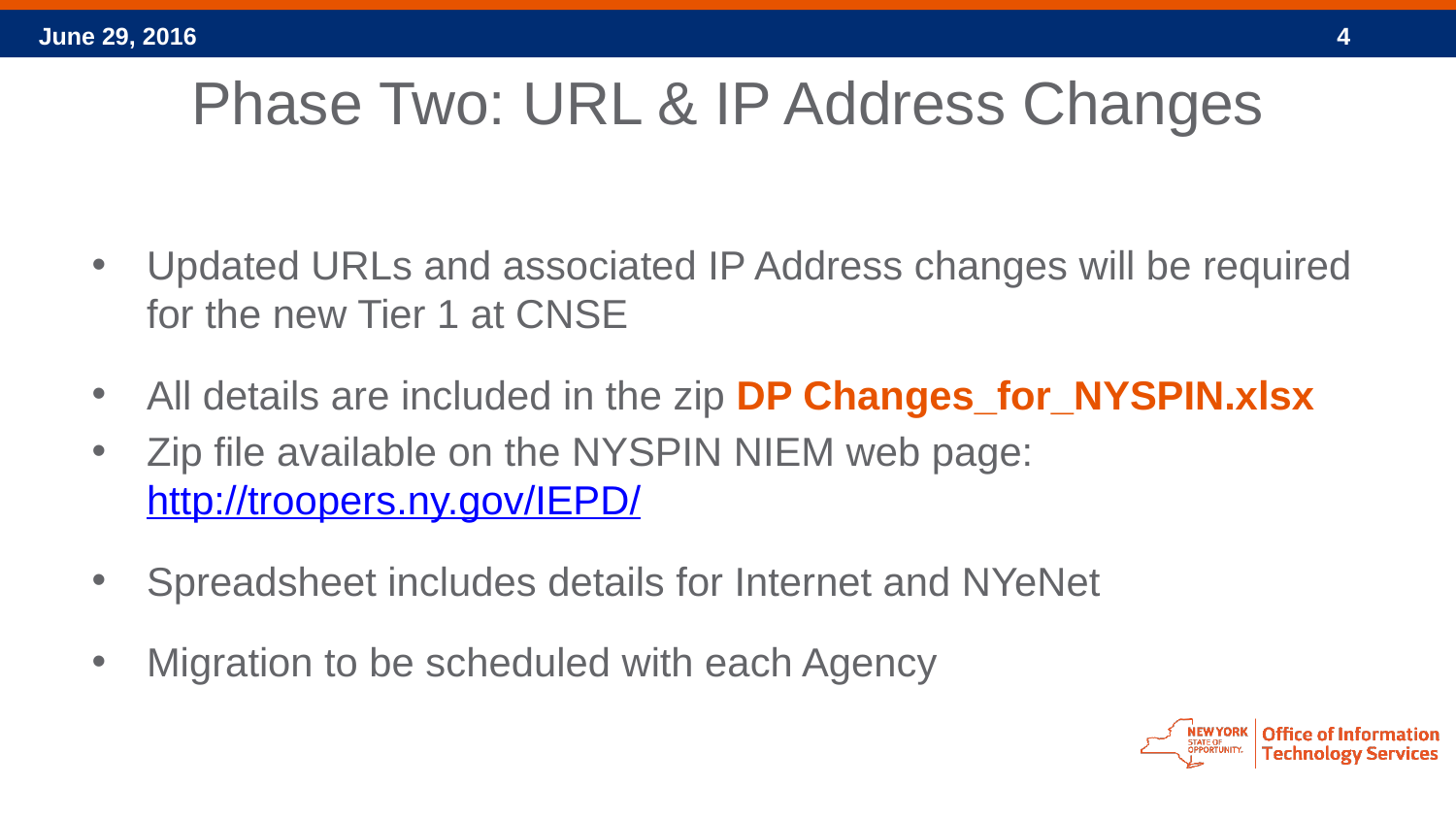

# Phase Two: URL & IP Address Changes
Updated URLs and associated IP Address changes will be required for the new Tier 1 at CNSE
All details are included in the zip DP Changes_for_NYSPIN.xlsx
Zip file available on the NYSPIN NIEM web page: http://troopers.ny.gov/IEPD/
Spreadsheet includes details for Internet and NYeNet
Migration to be scheduled with each Agency